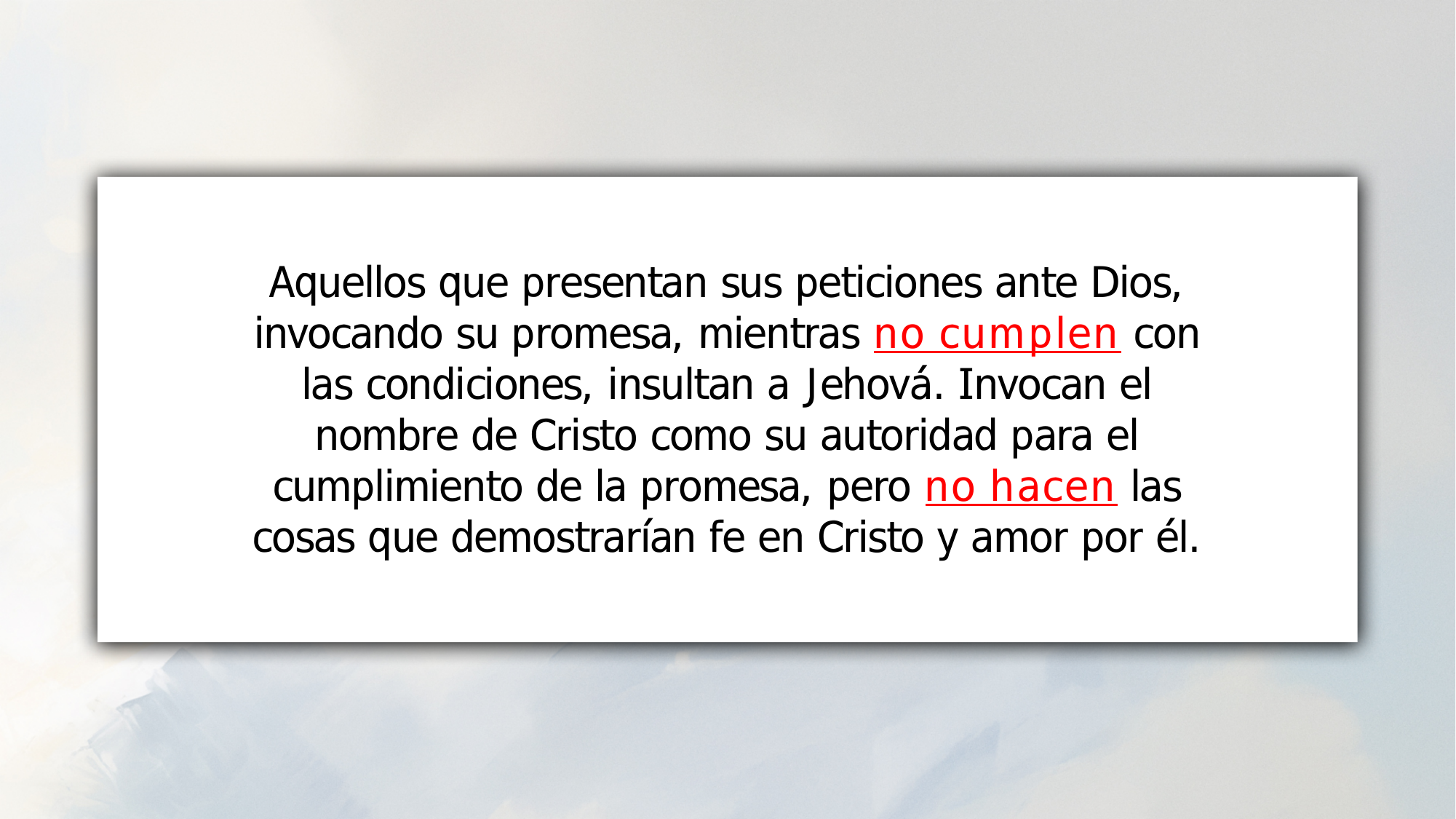

Aquellos que presentan sus peticiones ante Dios, invocando su promesa, mientras no cumplen con las condiciones, insultan a Jehová. Invocan el nombre de Cristo como su autoridad para el cumplimiento de la promesa, pero no hacen las cosas que demostrarían fe en Cristo y amor por él.